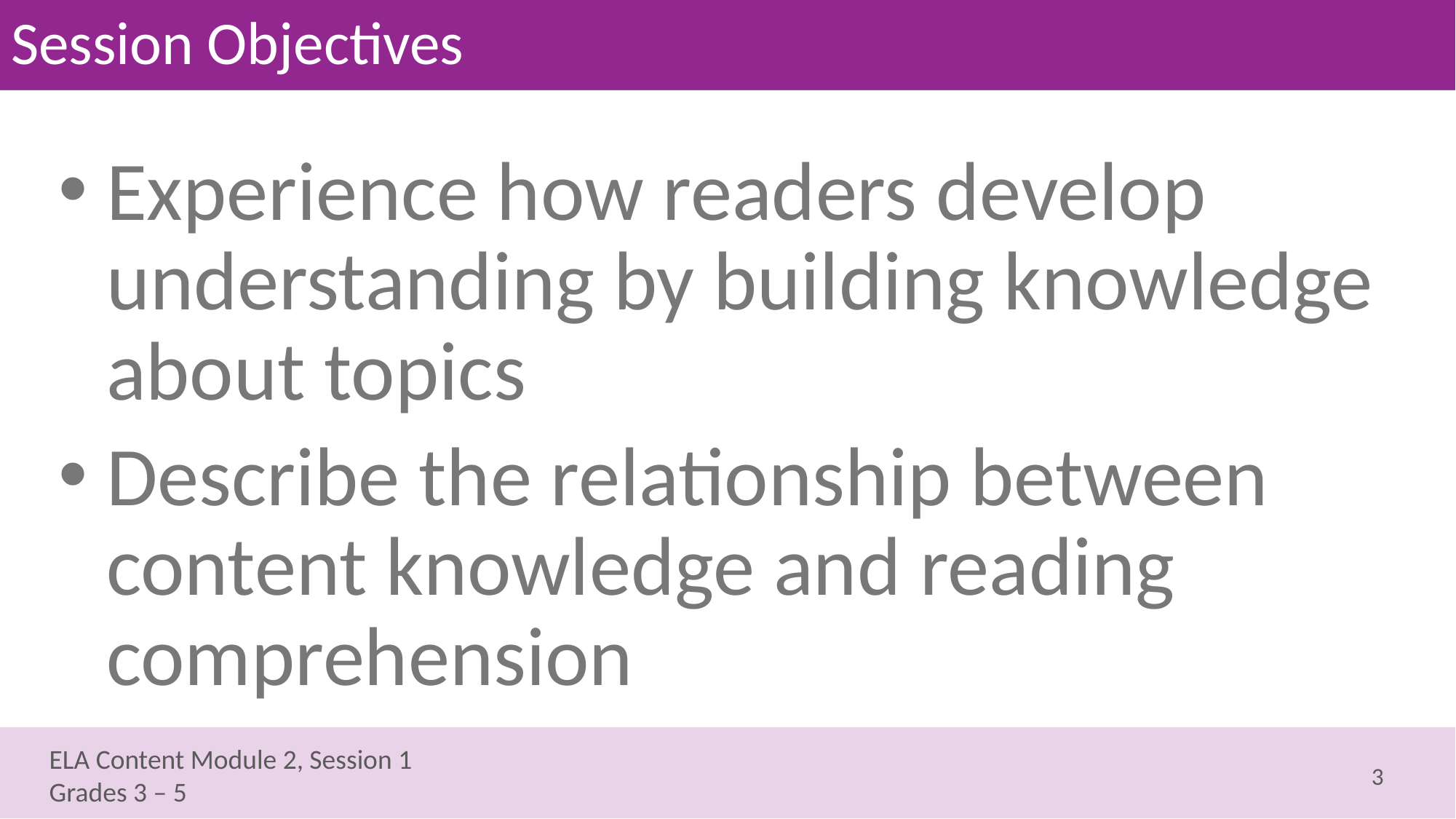

# Session Objectives
Experience how readers develop understanding by building knowledge about topics
Describe the relationship between content knowledge and reading comprehension
3